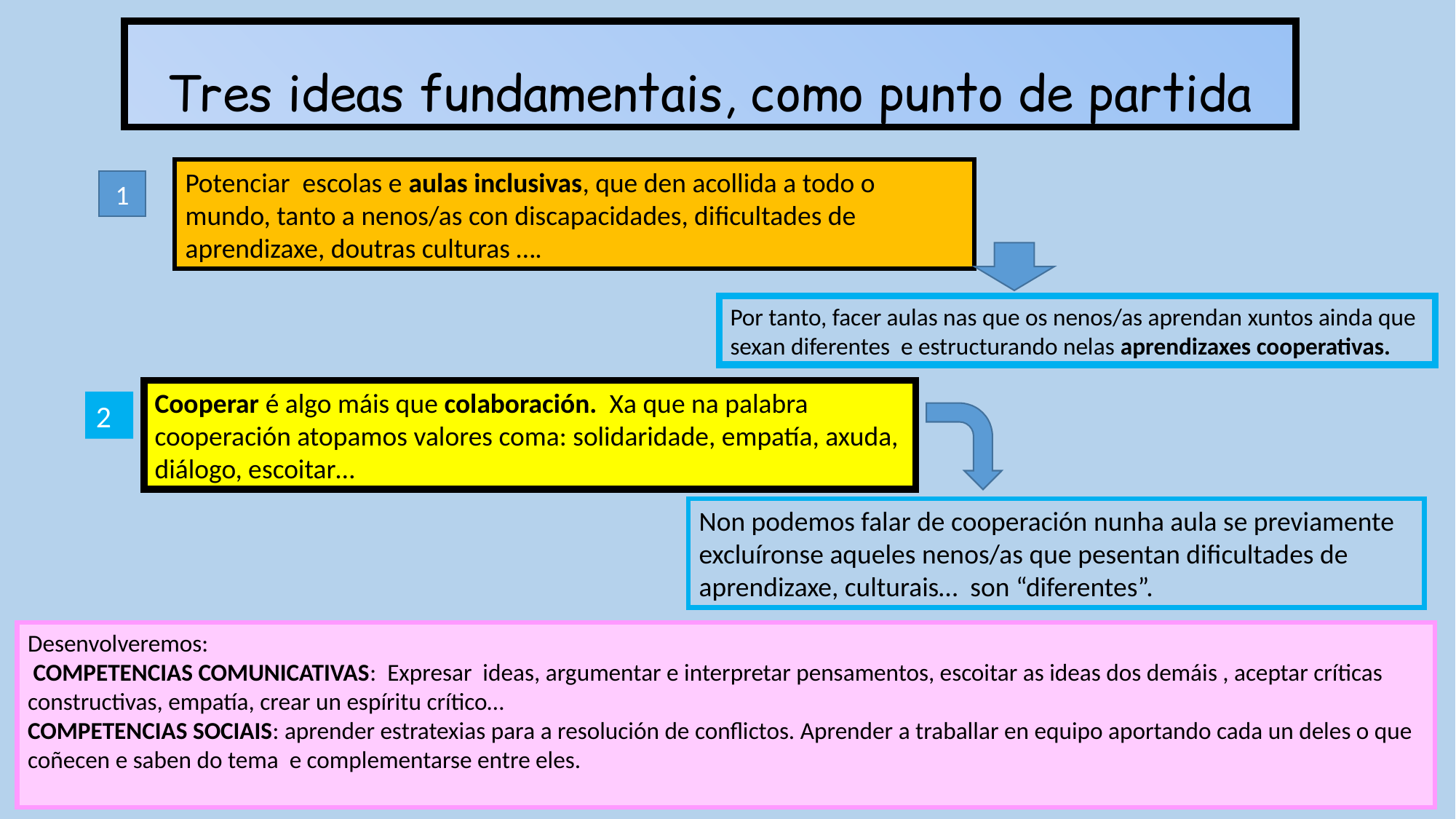

# Tres ideas fundamentais, como punto de partida

Potenciar  escolas e aulas inclusivas, que den acollida a todo o mundo, tanto a nenos/as con discapacidades, dificultades de aprendizaxe, doutras culturas ….
1

Por tanto, facer aulas nas que os nenos/as aprendan xuntos ainda que sexan diferentes  e estructurando nelas aprendizaxes cooperativas.
Cooperar é algo máis que colaboración.  Xa que na palabra cooperación atopamos valores coma: solidaridade, empatía, axuda, diálogo, escoitar…
2

Non podemos falar de cooperación nunha aula se previamente excluíronse aqueles nenos/as que pesentan dificultades de aprendizaxe, culturais…  son “diferentes”.
Desenvolveremos:
 COMPETENCIAS COMUNICATIVAS:  Expresar  ideas, argumentar e interpretar pensamentos, escoitar as ideas dos demáis , aceptar críticas constructivas, empatía, crear un espíritu crítico…
COMPETENCIAS SOCIAIS: aprender estratexias para a resolución de conflictos. Aprender a traballar en equipo aportando cada un deles o que coñecen e saben do tema  e complementarse entre eles.